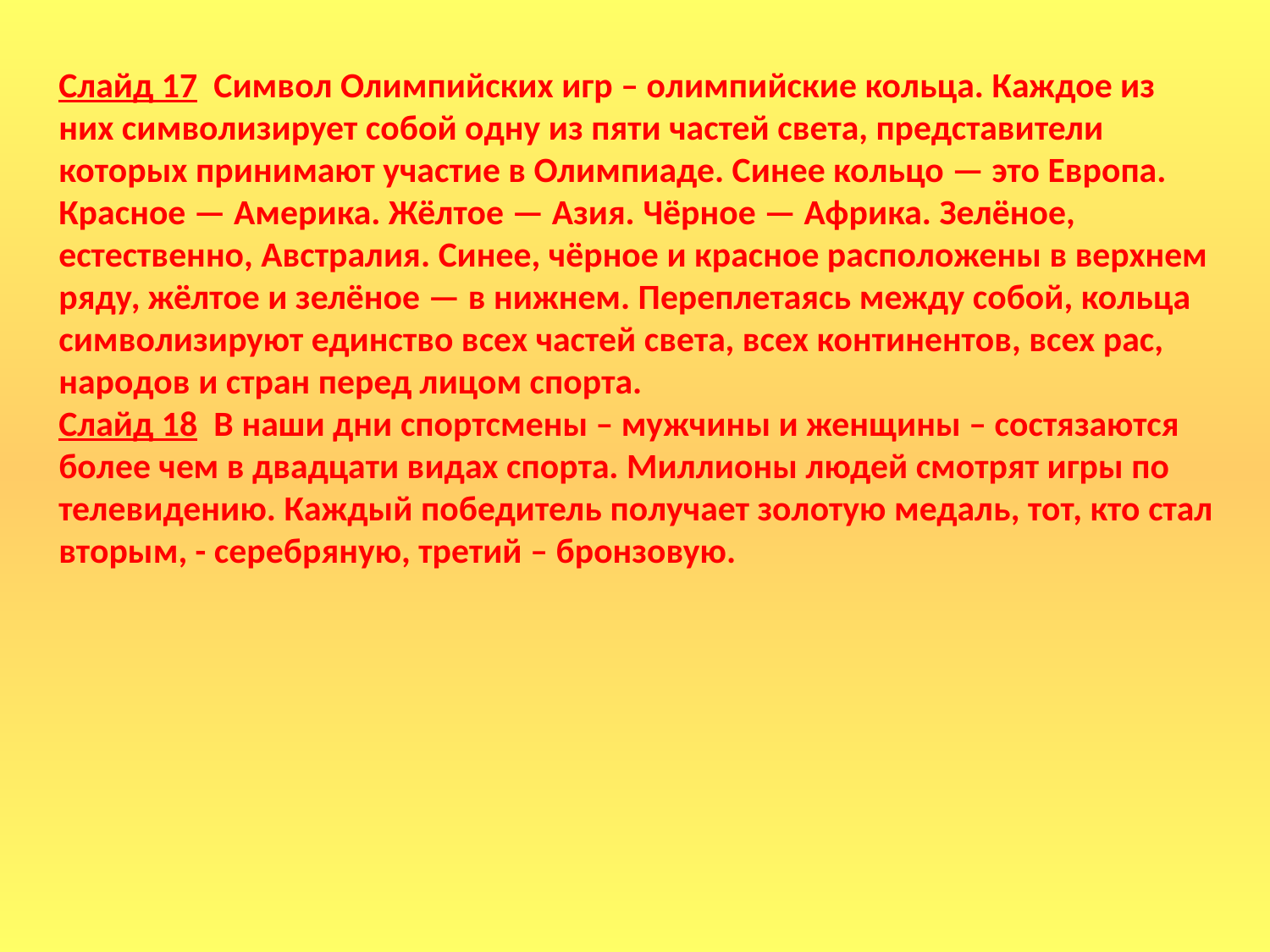

Слайд 17  Символ Олимпийских игр – олимпийские кольца. Каждое из них символизирует собой одну из пяти частей света, представители которых принимают участие в Олимпиаде. Синее кольцо — это Европа. Красное — Америка. Жёлтое — Азия. Чёрное — Африка. Зелёное, естественно, Австралия. Синее, чёрное и красное расположены в верхнем ряду, жёлтое и зелёное — в нижнем. Переплетаясь между собой, кольца символизируют единство всех частей света, всех континентов, всех рас, народов и стран перед лицом спорта.
Слайд 18  В наши дни спортсмены – мужчины и женщины – состязаются более чем в двадцати видах спорта. Миллионы людей смотрят игры по телевидению. Каждый победитель получает золотую медаль, тот, кто стал вторым, - серебряную, третий – бронзовую.